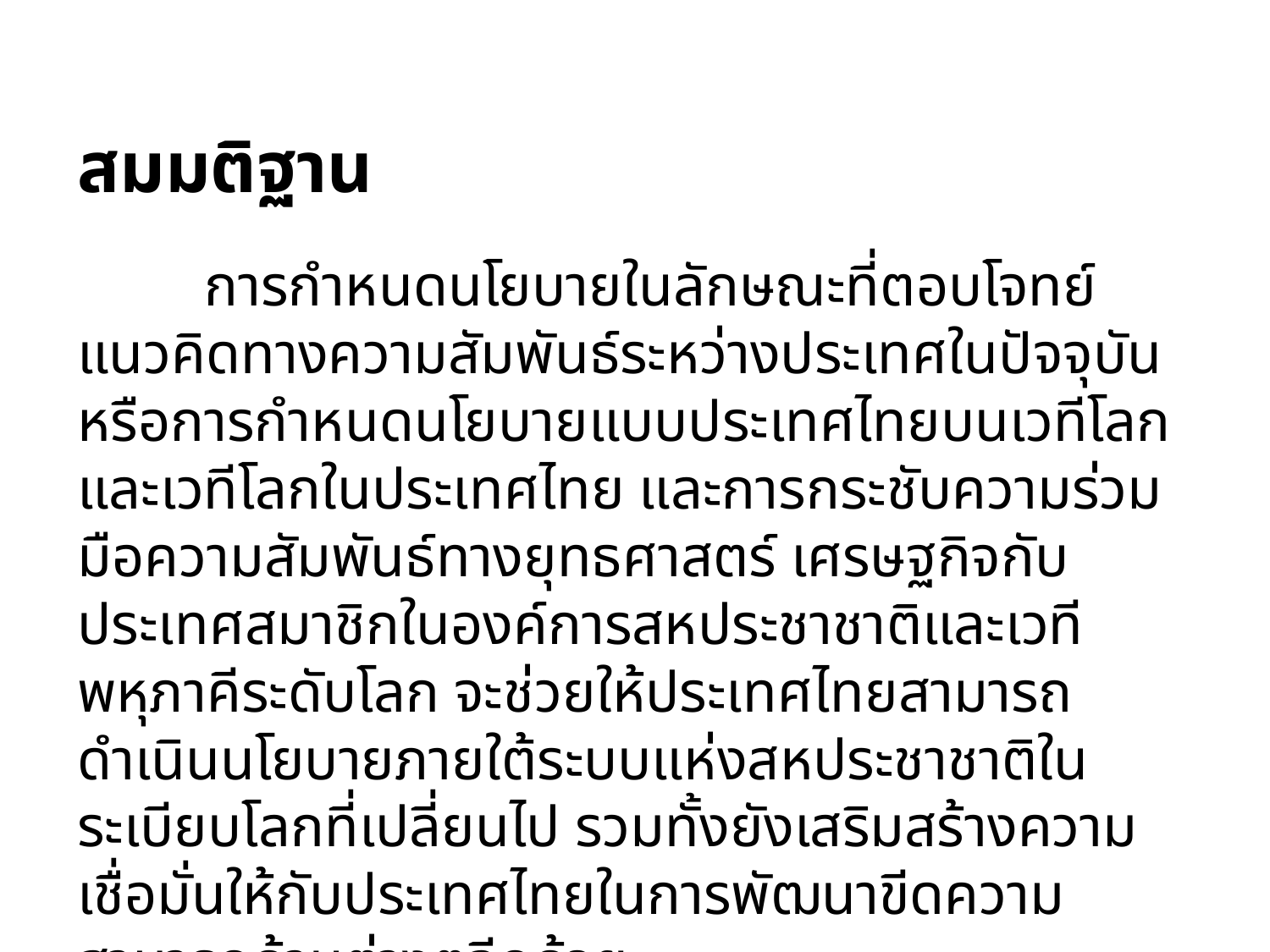

สมมติฐาน

	การกำหนดนโยบายในลักษณะที่ตอบโจทย์แนวคิดทางความสัมพันธ์ระหว่างประเทศในปัจจุบันหรือการกำหนดนโยบายแบบประเทศไทยบนเวทีโลกและเวทีโลกในประเทศไทย และการกระชับความร่วมมือความสัมพันธ์ทางยุทธศาสตร์ เศรษฐกิจกับประเทศสมาชิกในองค์การสหประชาชาติและเวทีพหุภาคีระดับโลก จะช่วยให้ประเทศไทยสามารถดำเนินนโยบายภายใต้ระบบแห่งสหประชาชาติในระเบียบโลกที่เปลี่ยนไป รวมทั้งยังเสริมสร้างความเชื่อมั่นให้กับประเทศไทยในการพัฒนาขีดความสามารถด้านต่างๆอีกด้วย